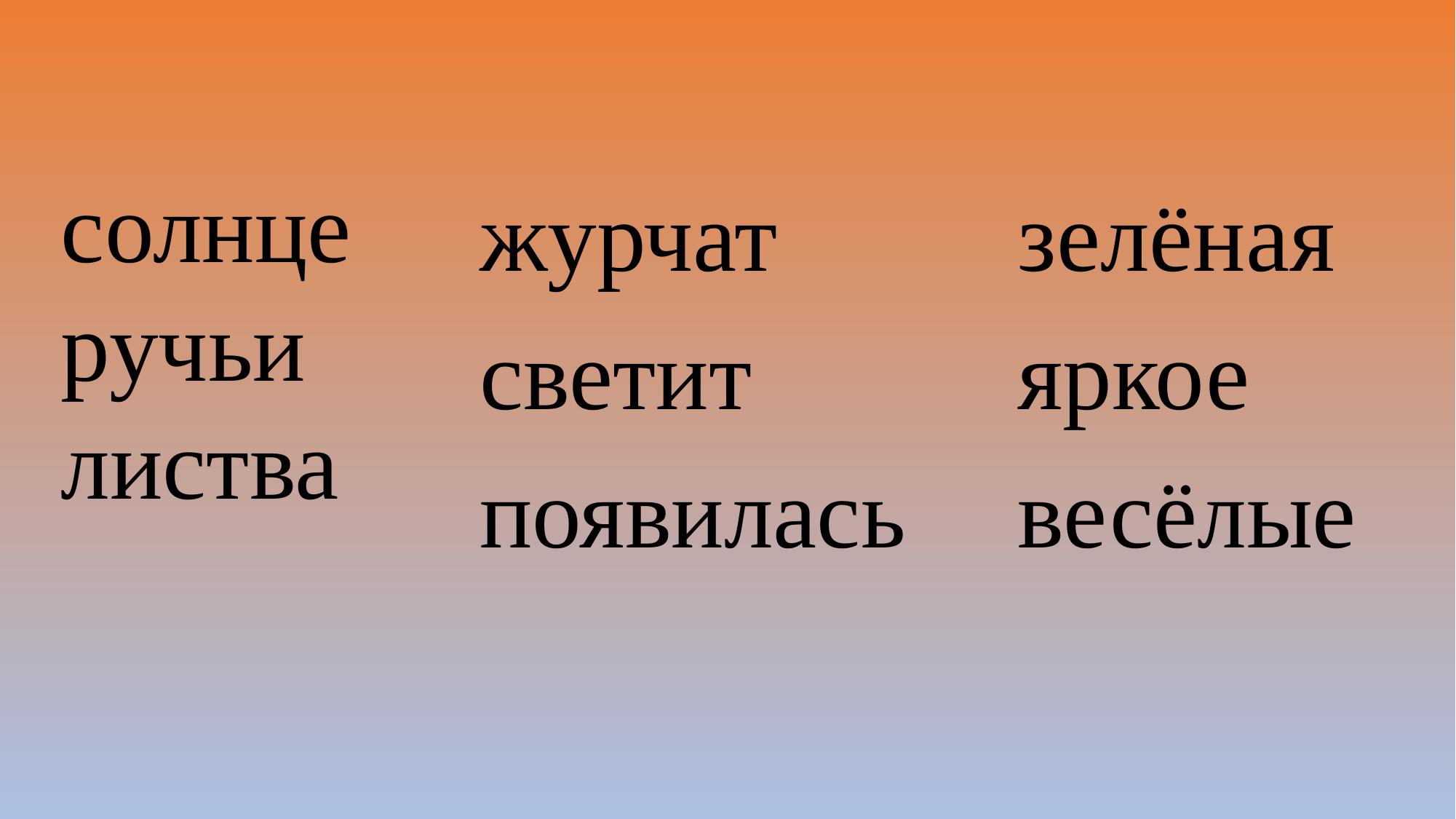

солнце
ручьи
листва
журчат
светит
появилась
зелёная
яркое
весёлые